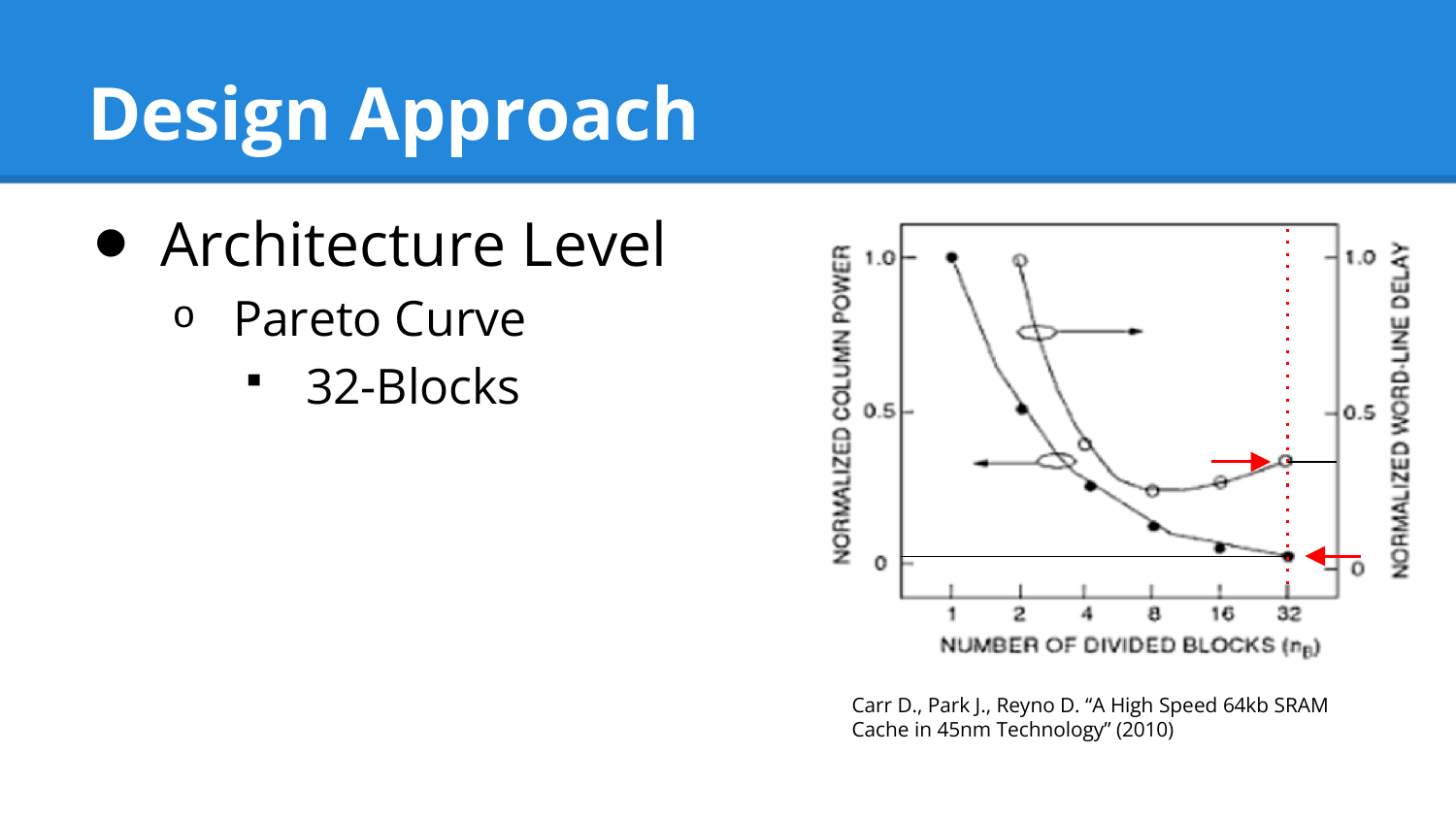

# Design Approach
Architecture Level
Pareto Curve
32-Blocks

Carr D., Park J., Reyno D. “A High Speed 64kb SRAM Cache in 45nm Technology” (2010)